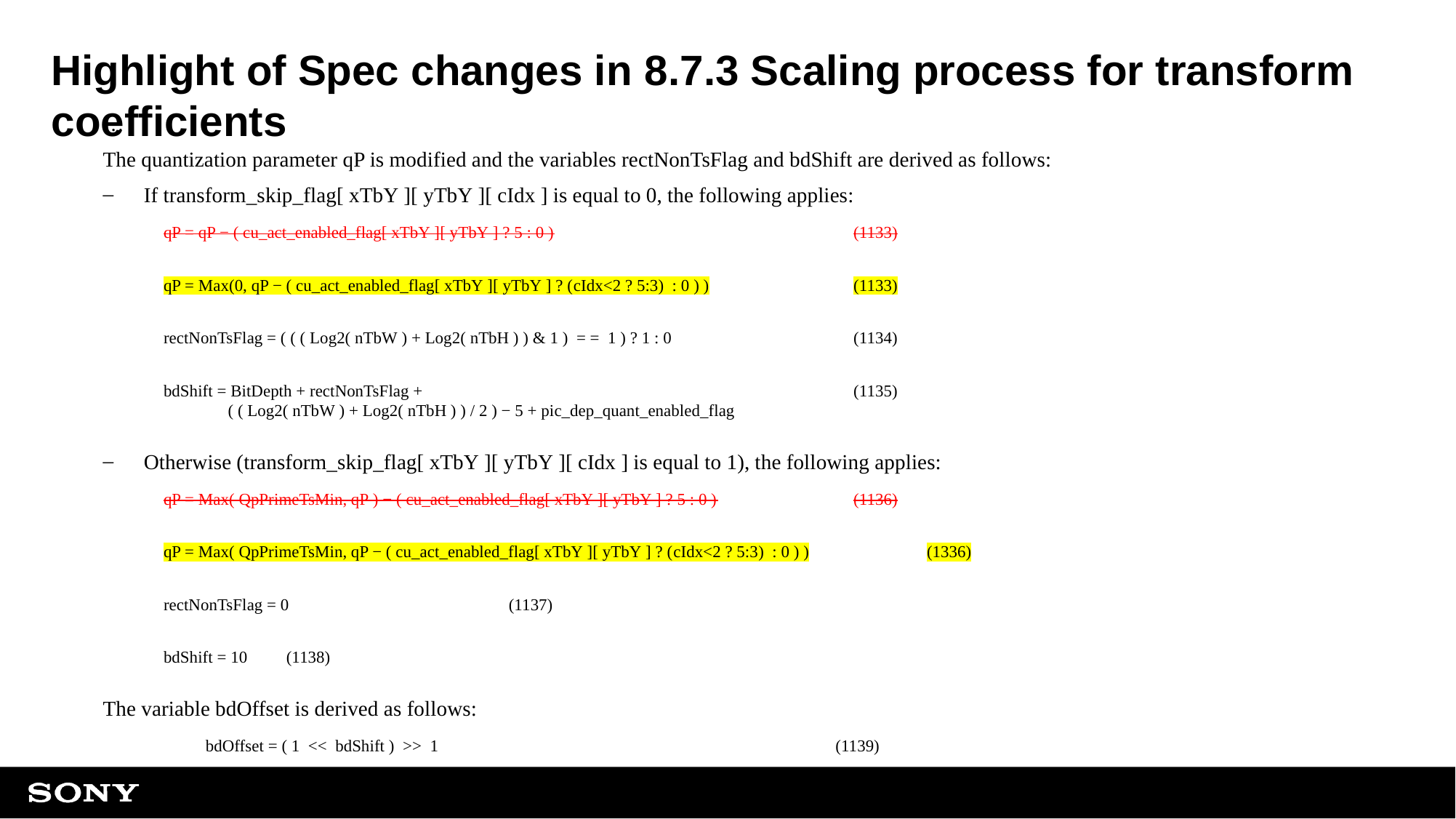

# Highlight of Spec changes in 8.7.3 Scaling process for transform coefficients
…
The quantization parameter qP is modified and the variables rectNonTsFlag and bdShift are derived as follows:
If transform_skip_flag[ xTbY ][ yTbY ][ cIdx ] is equal to 0, the following applies:
qP = qP − ( cu_act_enabled_flag[ xTbY ][ yTbY ] ? 5 : 0 )	(1133)
qP = Max(0, qP − ( cu_act_enabled_flag[ xTbY ][ yTbY ] ? (cIdx<2 ? 5:3)  : 0 ) )	(1133)
rectNonTsFlag = ( ( ( Log2( nTbW ) + Log2( nTbH ) ) & 1 )  = =  1 ) ? 1 : 0	(1134)
bdShift = BitDepth + rectNonTsFlag +		(1135)
		( ( Log2( nTbW ) + Log2( nTbH ) ) / 2 ) − 5 + pic_dep_quant_enabled_flag
Otherwise (transform_skip_flag[ xTbY ][ yTbY ][ cIdx ] is equal to 1), the following applies:
qP = Max( QpPrimeTsMin, qP ) − ( cu_act_enabled_flag[ xTbY ][ yTbY ] ? 5 : 0 )	(1136)
qP = Max( QpPrimeTsMin, qP − ( cu_act_enabled_flag[ xTbY ][ yTbY ] ? (cIdx<2 ? 5:3)  : 0 ) )		(1336)
rectNonTsFlag = 0		(1137)
bdShift = 10		(1138)
The variable bdOffset is derived as follows:
	bdOffset = ( 1  <<  bdShift )  >>  1		(1139)